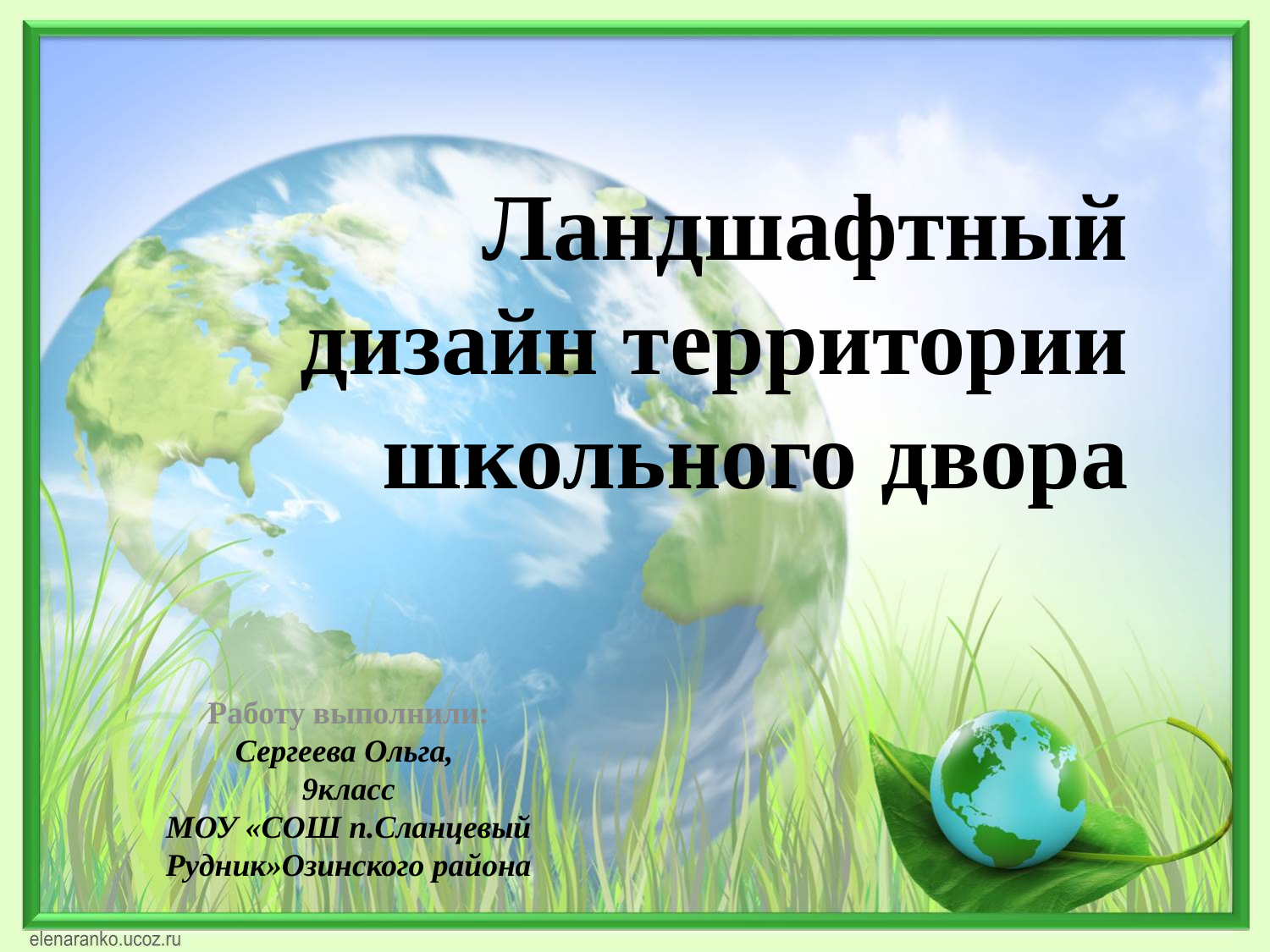

Ландшафтный дизайн территории школьного двора
Работу выполнили:
Сергеева Ольга,
9класс
МОУ «СОШ п.Сланцевый Рудник»Озинского района